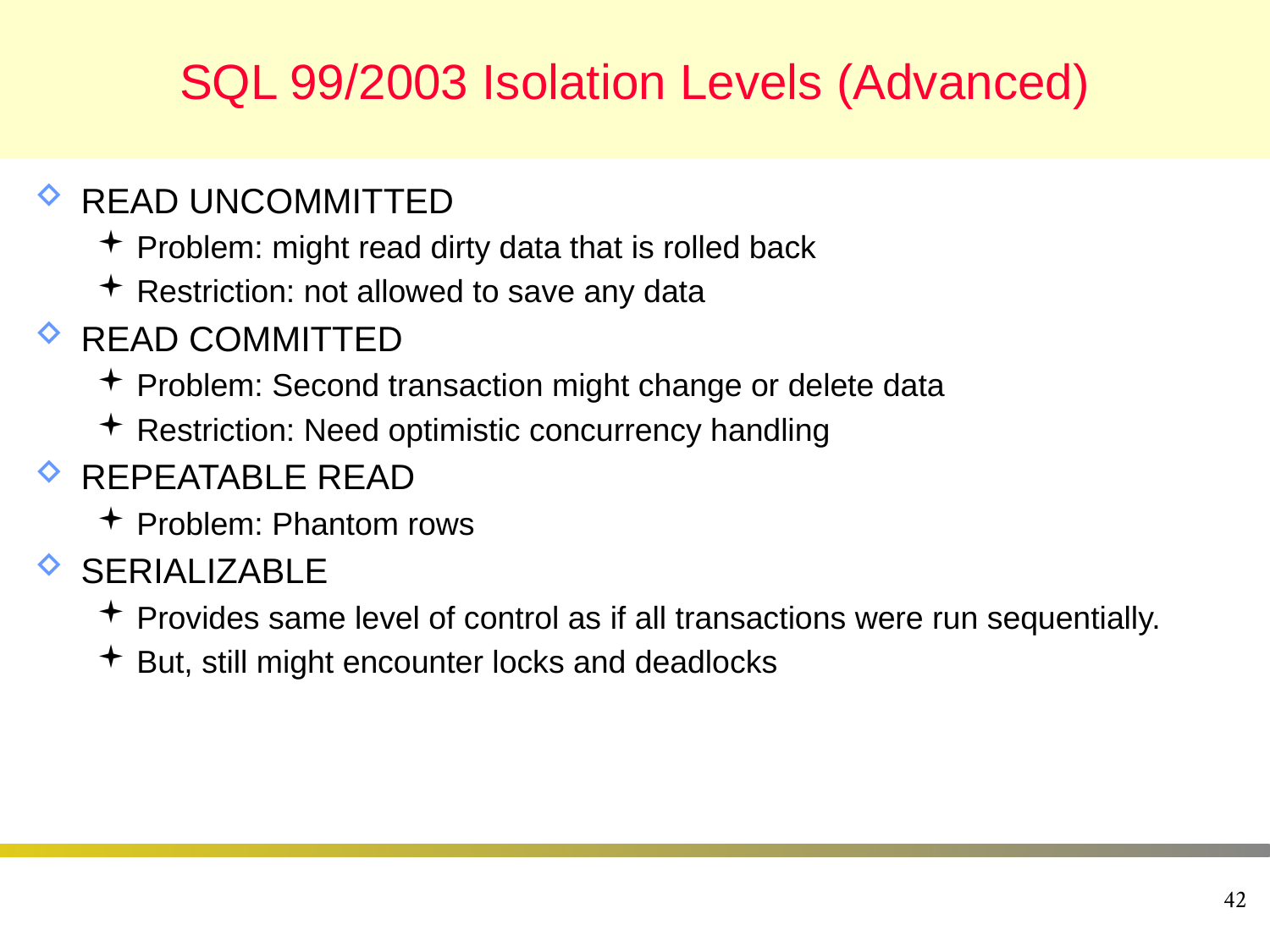

# SQL 99/2003 Isolation Levels (Advanced)
READ UNCOMMITTED
Problem: might read dirty data that is rolled back
Restriction: not allowed to save any data
READ COMMITTED
Problem: Second transaction might change or delete data
Restriction: Need optimistic concurrency handling
REPEATABLE READ
Problem: Phantom rows
SERIALIZABLE
Provides same level of control as if all transactions were run sequentially.
But, still might encounter locks and deadlocks
42